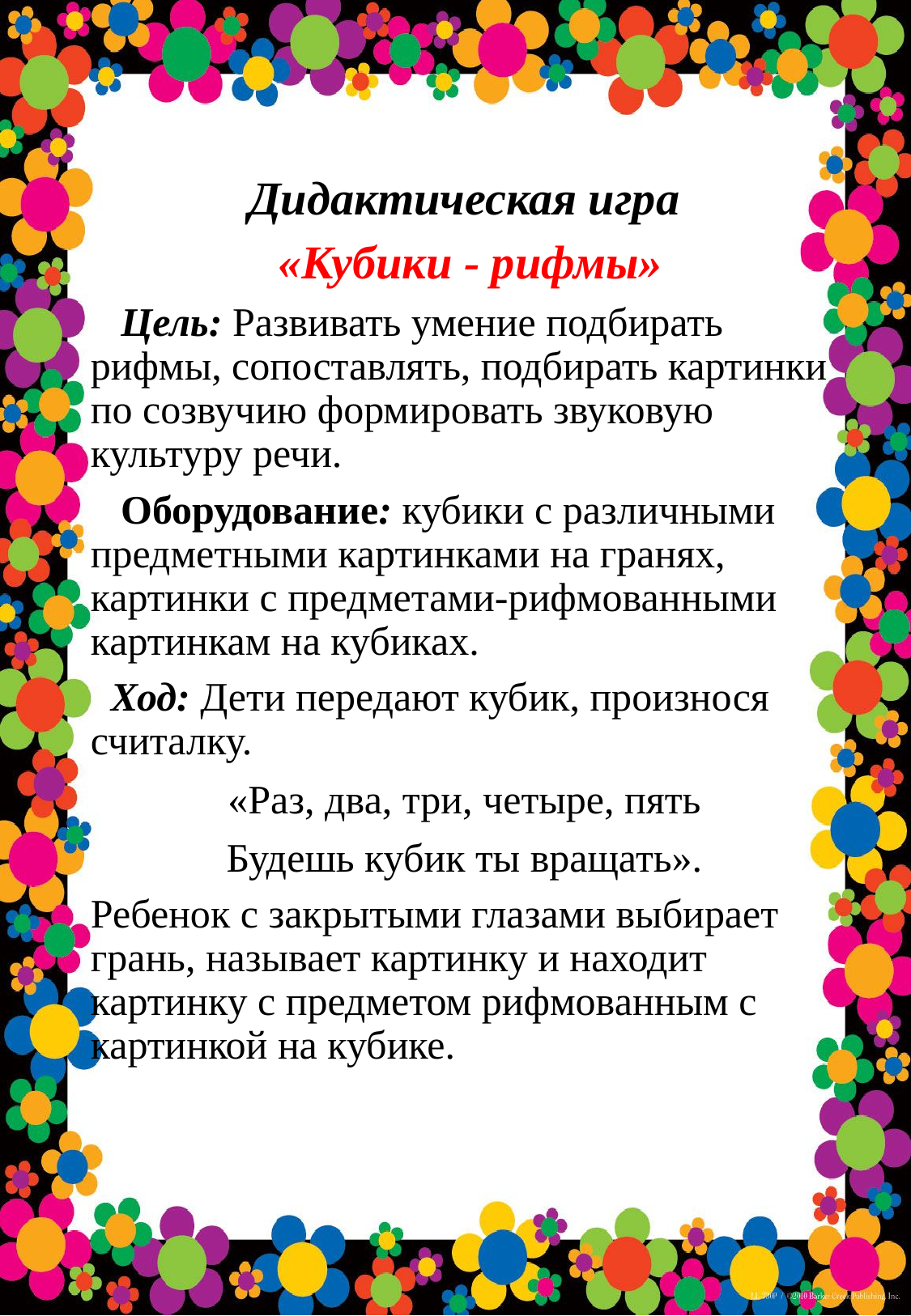

Дидактическая игра
 «Кубики - рифмы»
   Цель: Развивать умение подбирать рифмы, сопоставлять, подбирать картинки по созвучию формировать звуковую культуру речи.
   Оборудование: кубики с различными предметными картинками на гранях, картинки с предметами-рифмованными картинкам на кубиках.
  Ход: Дети передают кубик, произнося считалку.
«Раз, два, три, четыре, пять
Будешь кубик ты вращать».
Ребенок с закрытыми глазами выбирает грань, называет картинку и находит картинку с предметом рифмованным с картинкой на кубике.